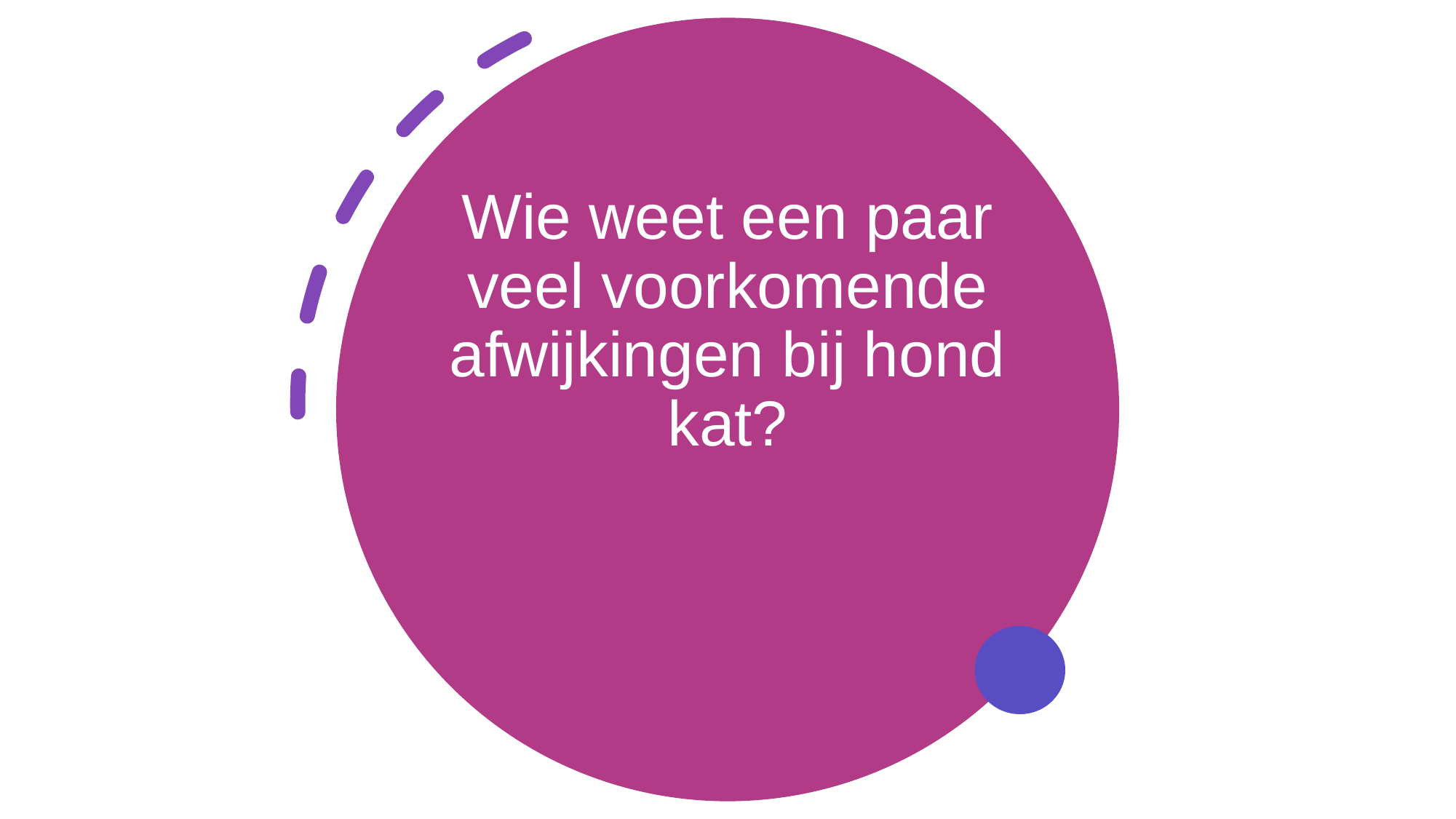

# Wie weet een paar veel voorkomende afwijkingen bij hond kat?